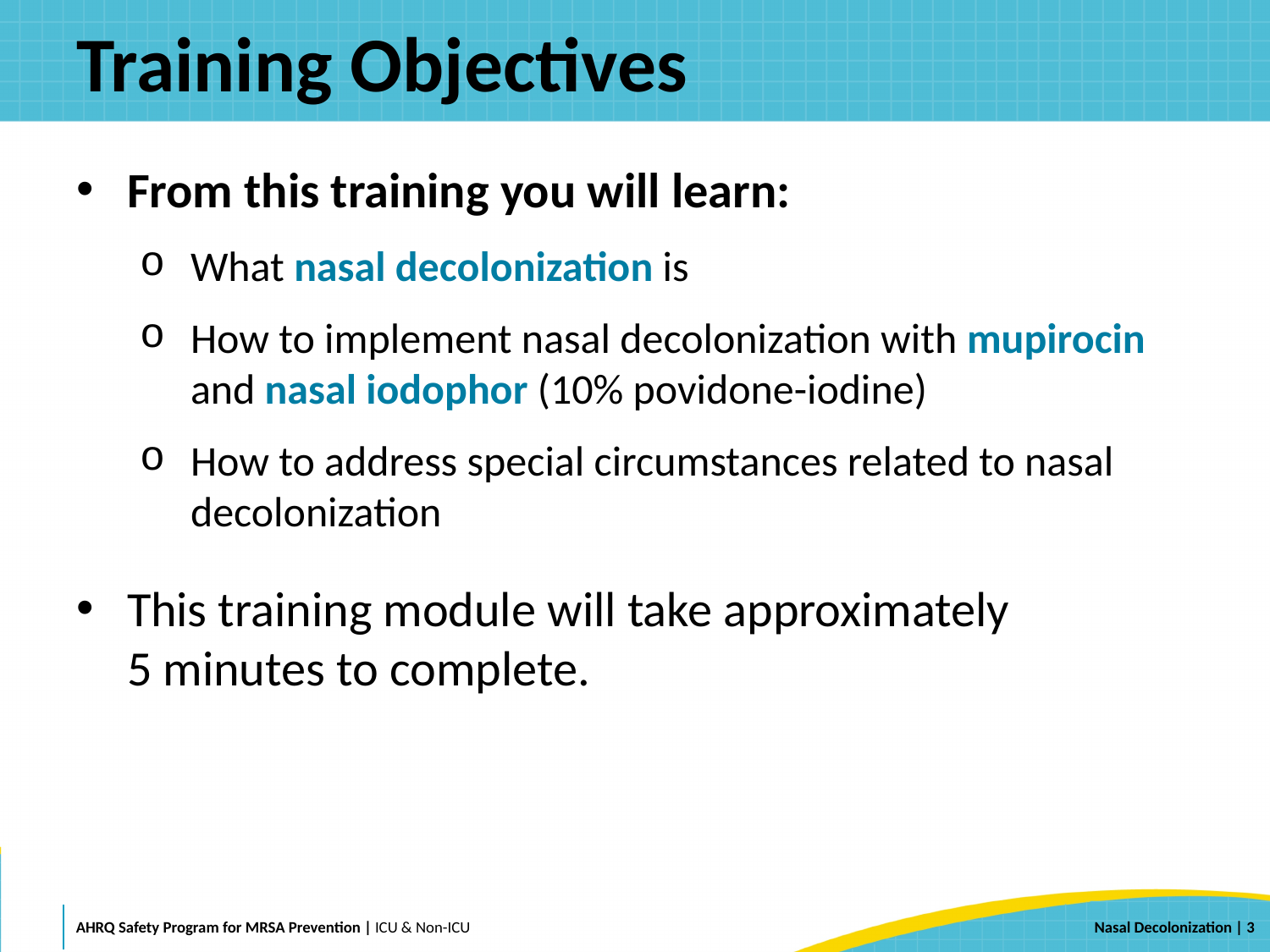

# Training Objectives
From this training you will learn:
What nasal decolonization is
How to implement nasal decolonization with mupirocin and nasal iodophor (10% povidone-iodine)
How to address special circumstances related to nasal decolonization
This training module will take approximately
5 minutes to complete.
 | 3